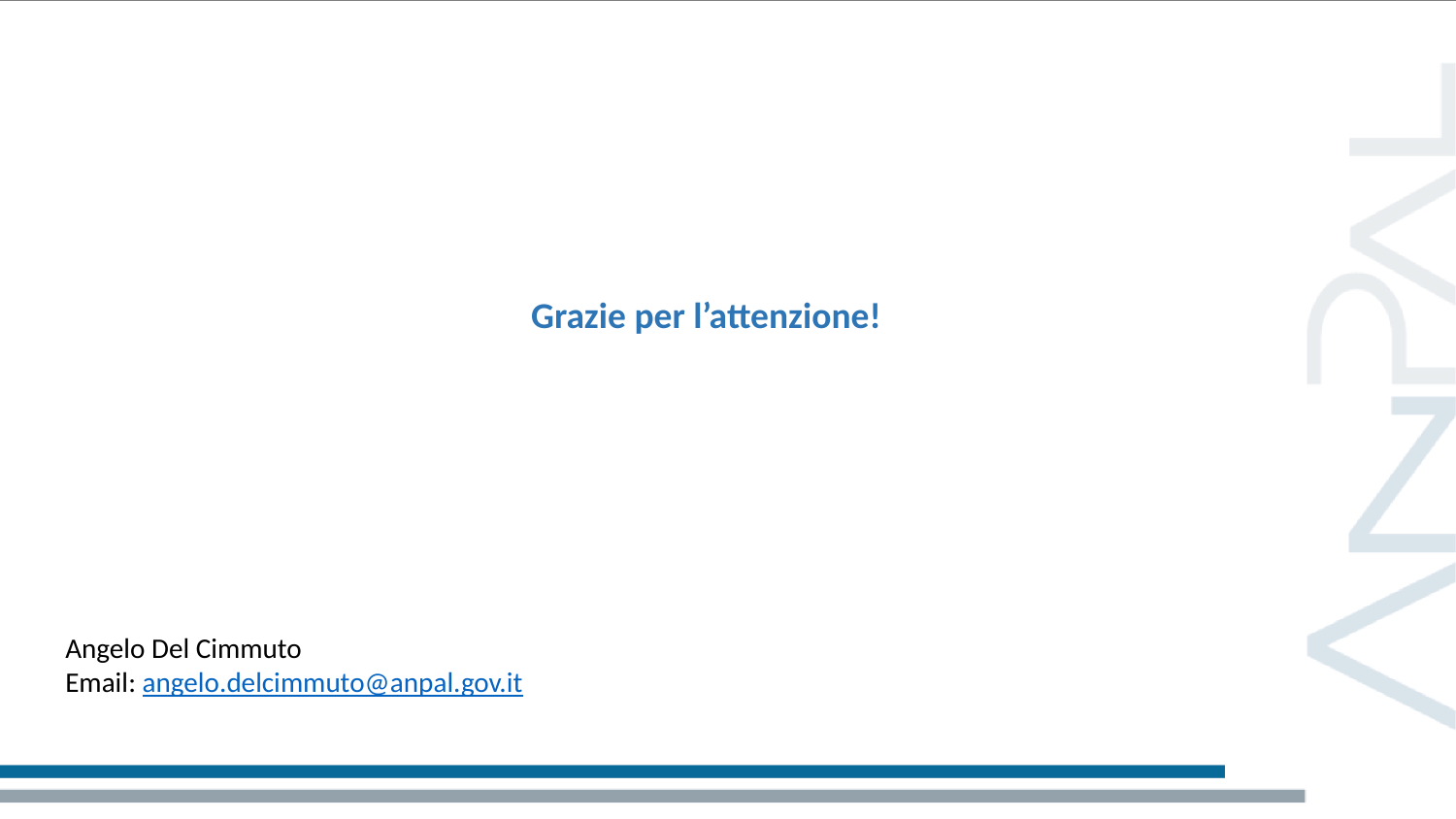

Grazie per l’attenzione!
Angelo Del Cimmuto
Email: angelo.delcimmuto@anpal.gov.it